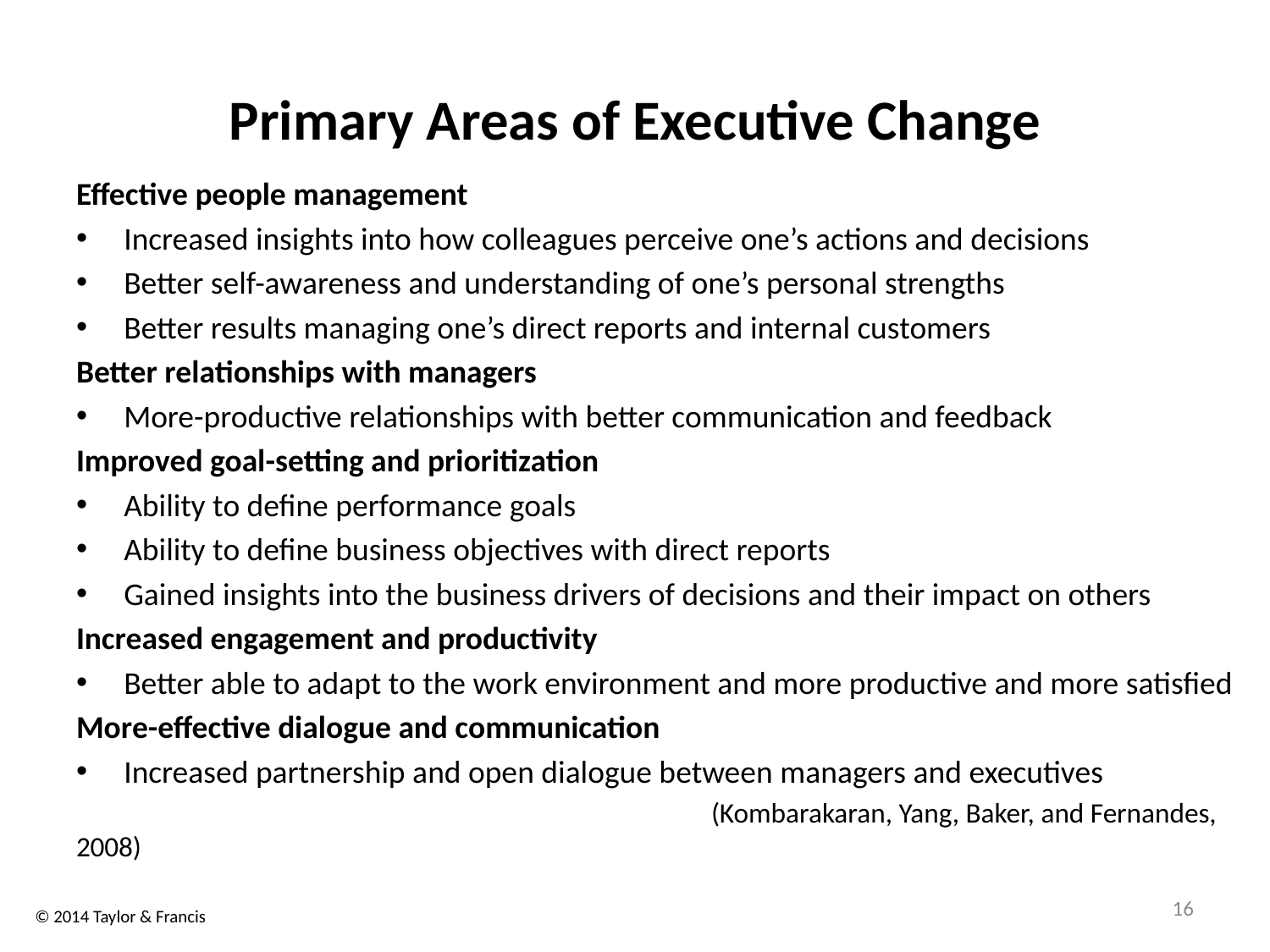

# Primary Areas of Executive Change
Effective people management
Increased insights into how colleagues perceive one’s actions and decisions
Better self-awareness and understanding of one’s personal strengths
Better results managing one’s direct reports and internal customers
Better relationships with managers
More-productive relationships with better communication and feedback
Improved goal-setting and prioritization
Ability to define performance goals
Ability to define business objectives with direct reports
Gained insights into the business drivers of decisions and their impact on others
Increased engagement and productivity
Better able to adapt to the work environment and more productive and more satisfied
More-effective dialogue and communication
Increased partnership and open dialogue between managers and executives
					(Kombarakaran, Yang, Baker, and Fernandes, 2008)
16
© 2014 Taylor & Francis